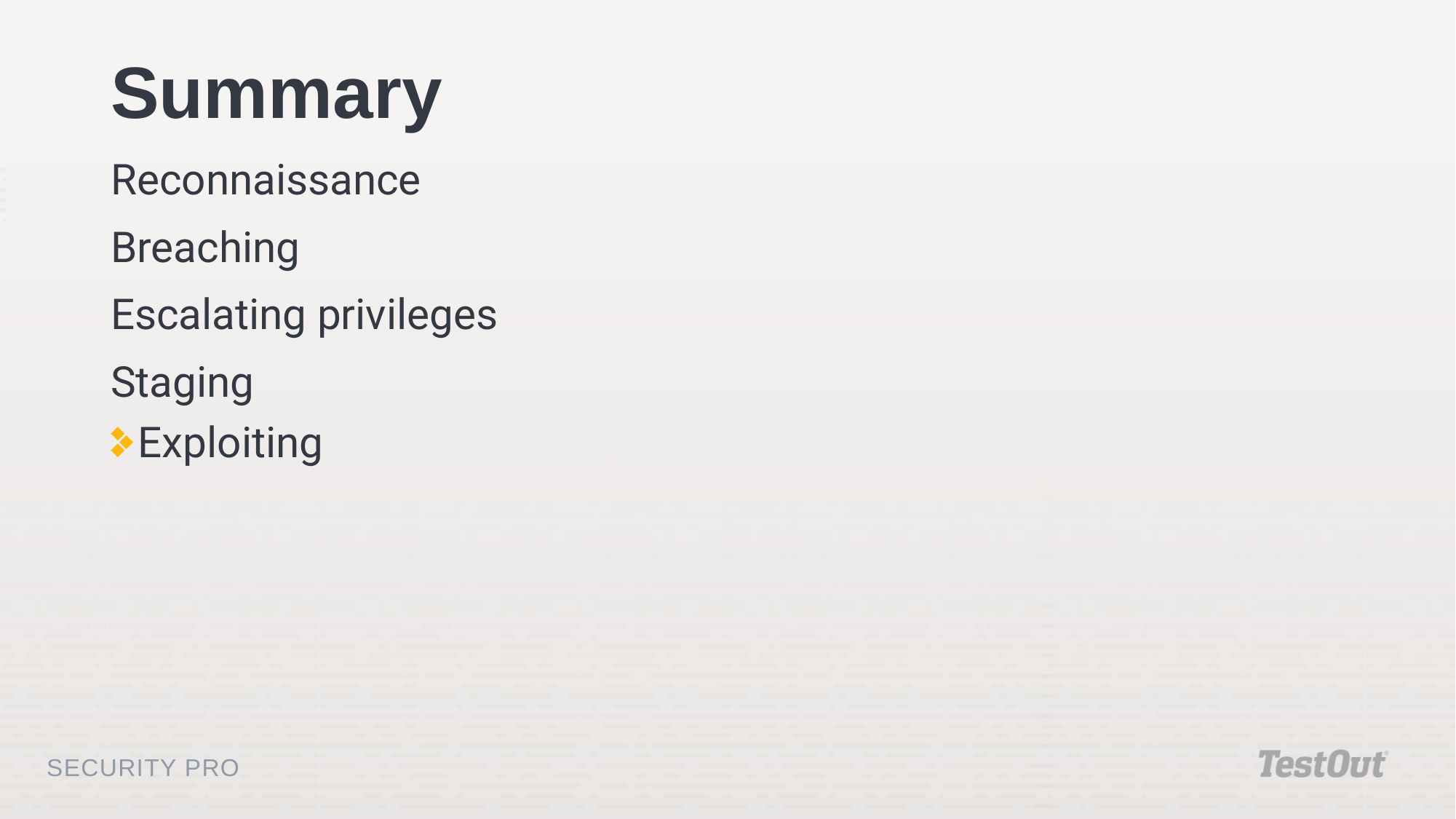

# Summary
Reconnaissance
Breaching
Escalating privileges
Staging
Exploiting
Security Pro